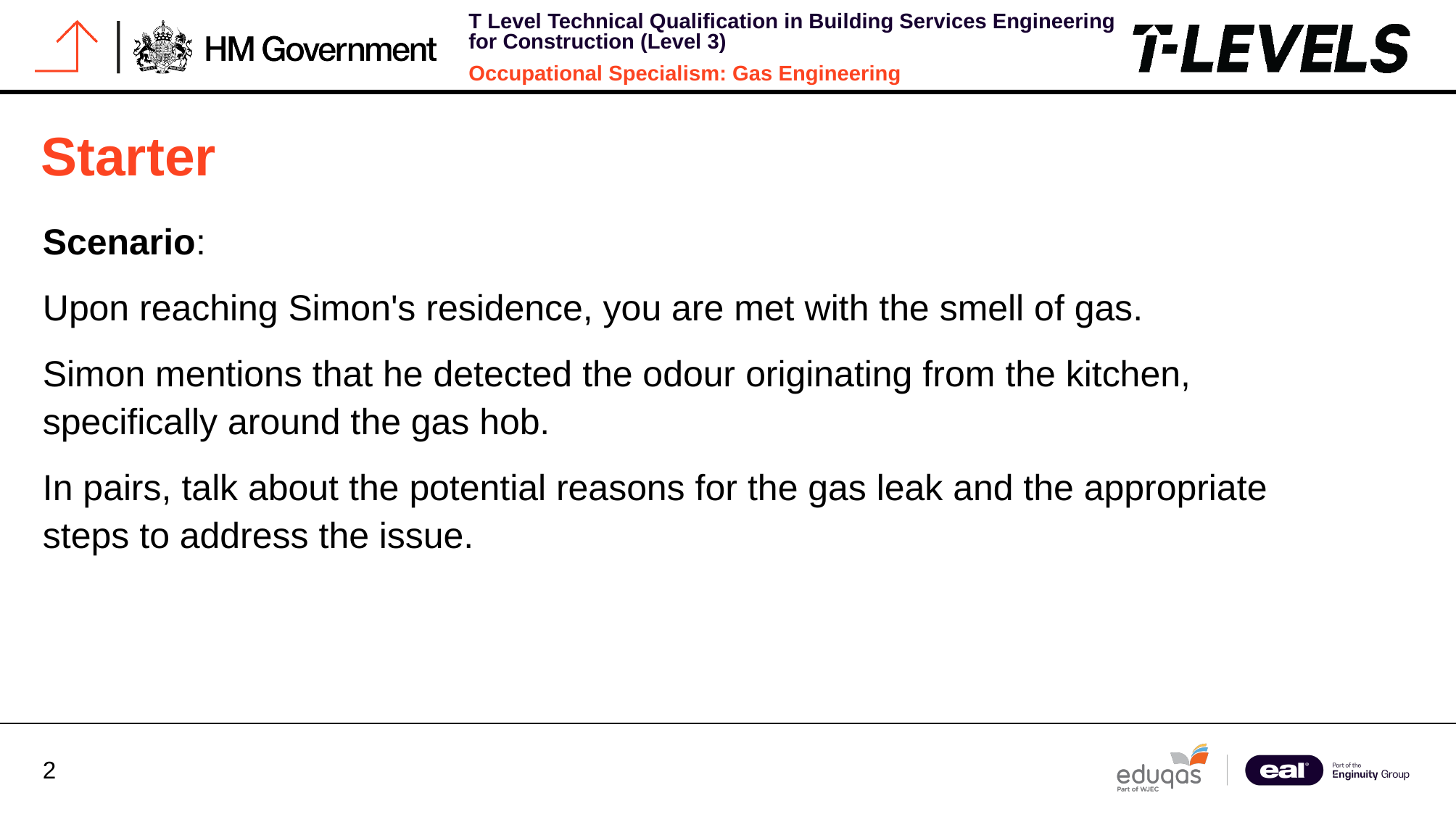

# Starter
Scenario:
Upon reaching Simon's residence, you are met with the smell of gas.
Simon mentions that he detected the odour originating from the kitchen, specifically around the gas hob.
​In pairs, talk about the potential reasons for the gas leak and the appropriate steps to address the issue.